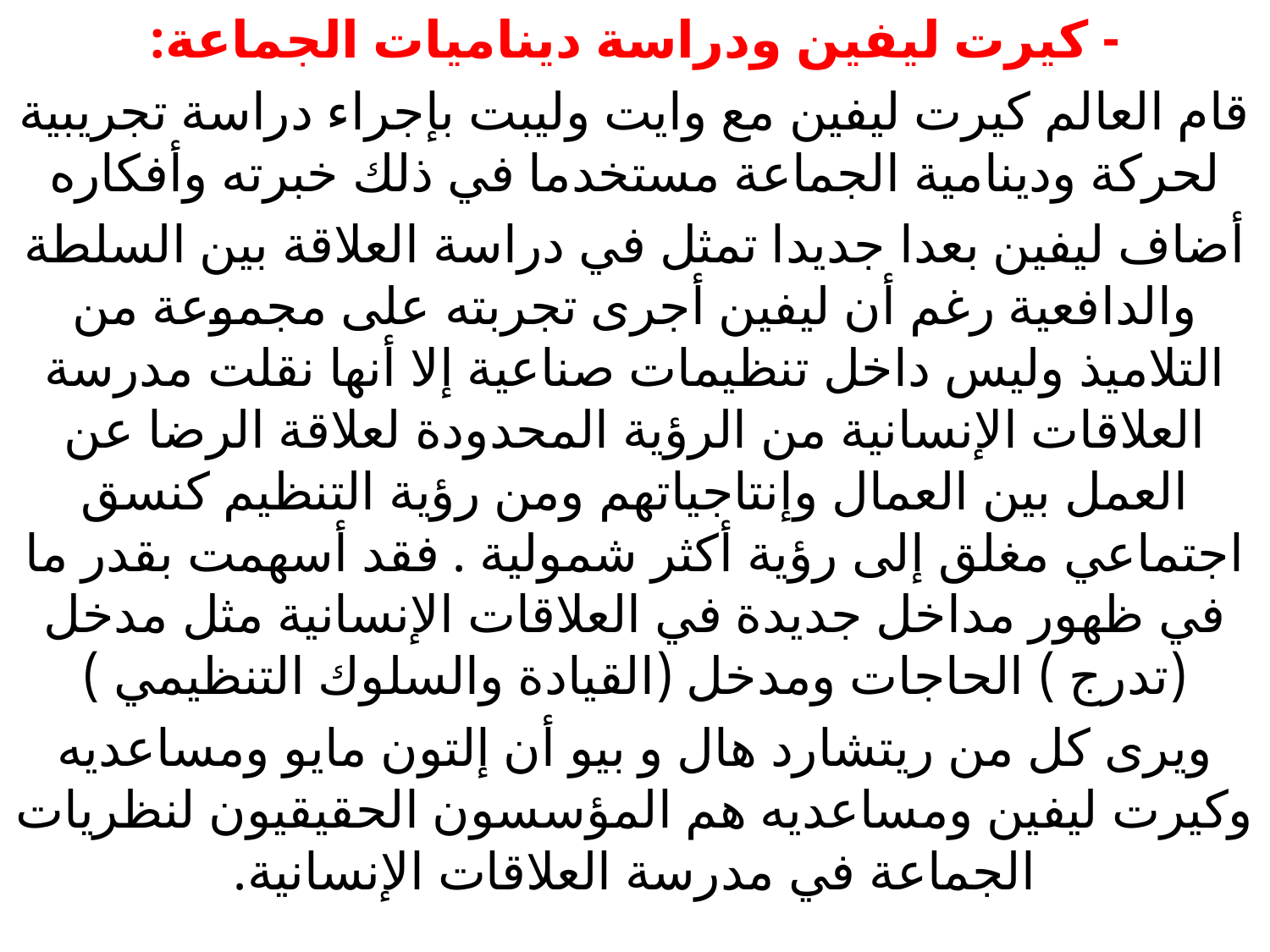

- كيرت ليفين ودراسة ديناميات الجماعة:
قام العالم كيرت ليفين مع وايت وليبت بإجراء دراسة تجريبية لحركة ودينامية الجماعة مستخدما في ذلك خبرته وأفكاره
أضاف ليفين بعدا جديدا تمثل في دراسة العلاقة بين السلطة والدافعية رغم أن ليفين أجرى تجربته على مجموعة من التلاميذ وليس داخل تنظيمات صناعية إلا أنها نقلت مدرسة العلاقات الإنسانية من الرؤية المحدودة لعلاقة الرضا عن العمل بين العمال وإنتاجياتهم ومن رؤية التنظيم كنسق اجتماعي مغلق إلى رؤية أكثر شمولية . فقد أسهمت بقدر ما في ظهور مداخل جديدة في العلاقات الإنسانية مثل مدخل (تدرج ) الحاجات ومدخل (القيادة والسلوك التنظيمي )
ويرى كل من ريتشارد هال و بيو أن إلتون مايو ومساعديه وكيرت ليفين ومساعديه هم المؤسسون الحقيقيون لنظريات الجماعة في مدرسة العلاقات الإنسانية.

#